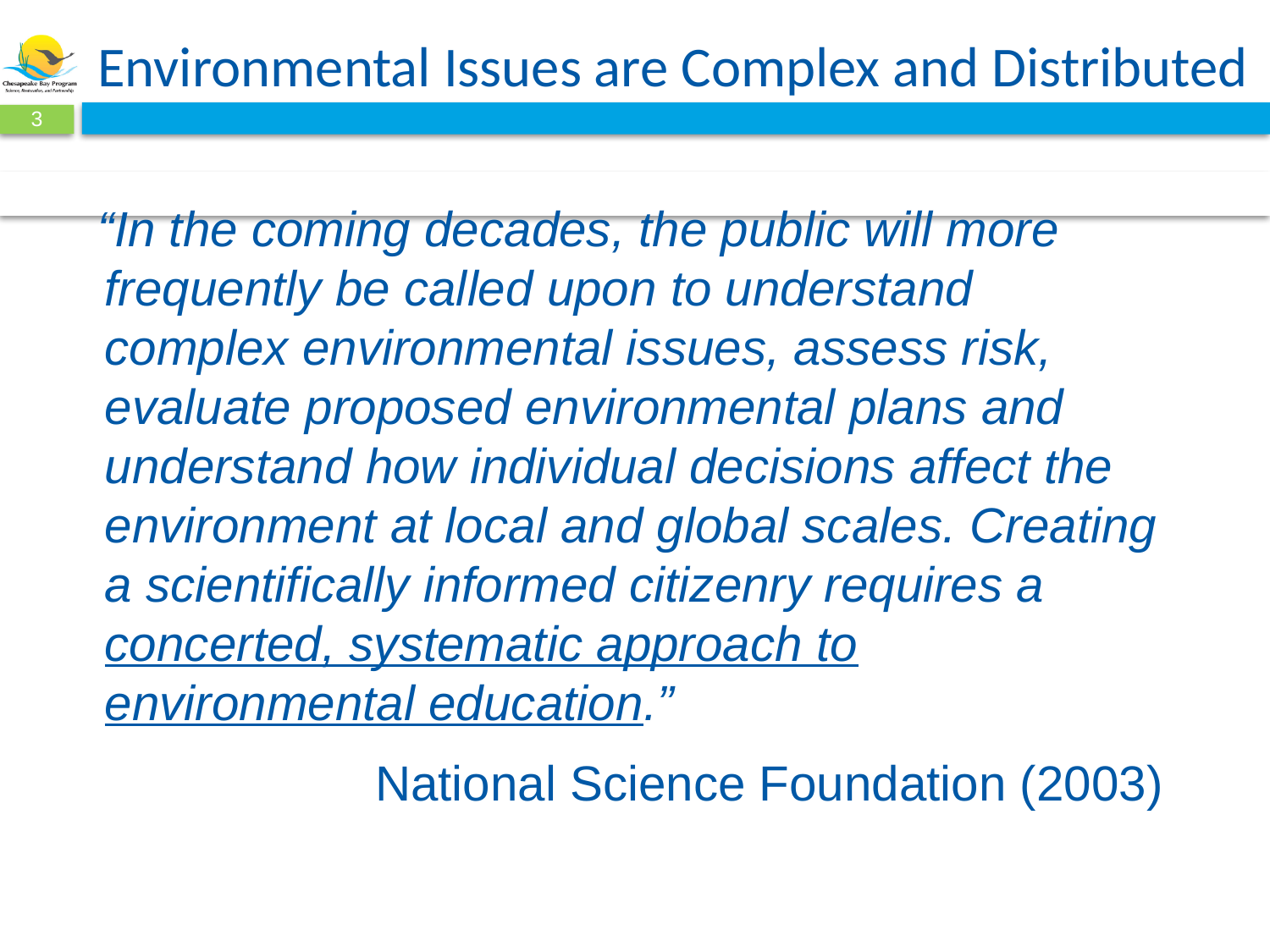

# Environmental Issues are Complex and Distributed
3
“In the coming decades, the public will more frequently be called upon to understand complex environmental issues, assess risk, evaluate proposed environmental plans and understand how individual decisions affect the environment at local and global scales. Creating a scientifically informed citizenry requires a concerted, systematic approach to environmental education.”
National Science Foundation (2003)